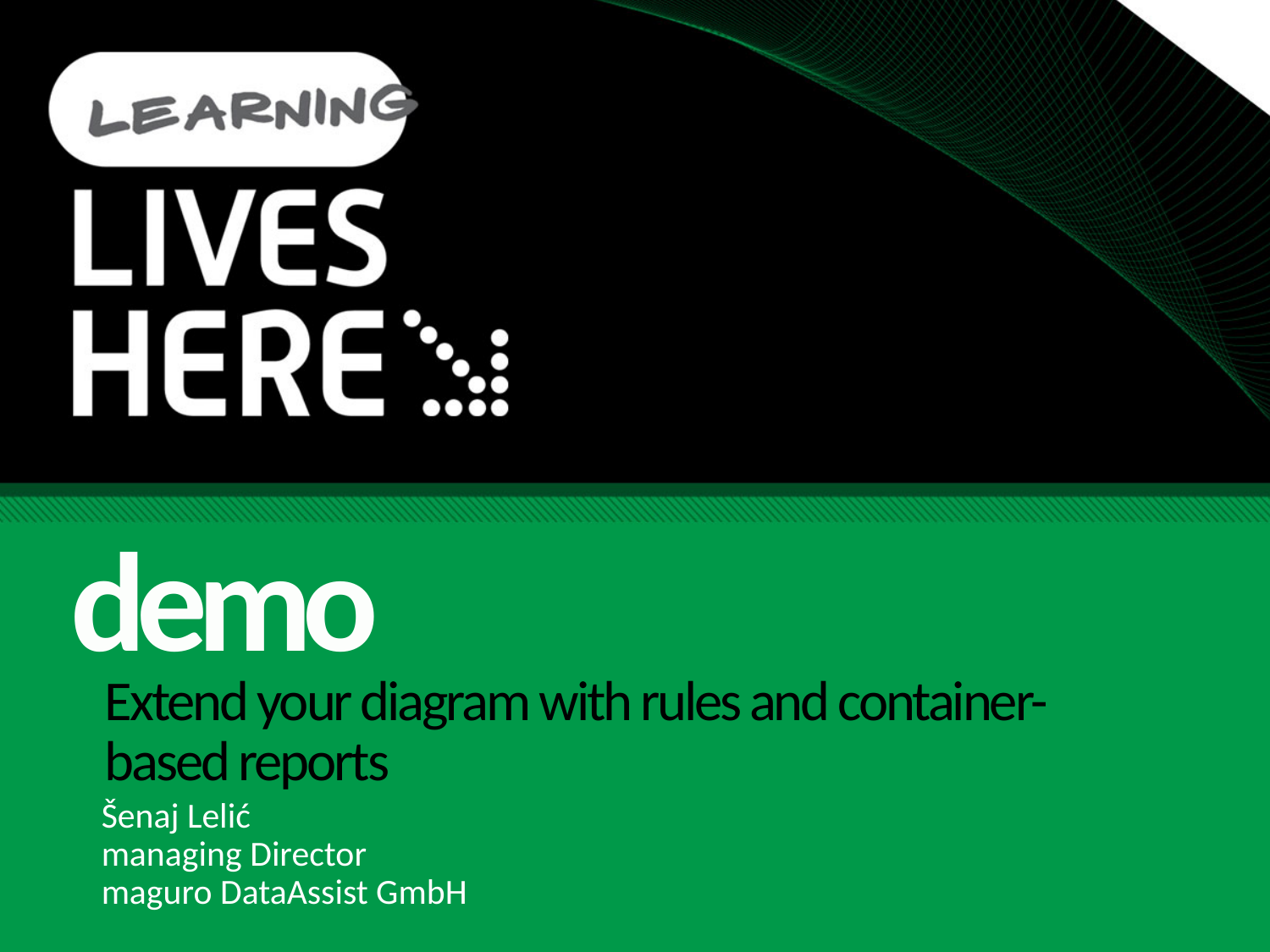

demo
# Extend your diagram with rules and container-based reports
Šenaj Lelić
managing Director
maguro DataAssist GmbH